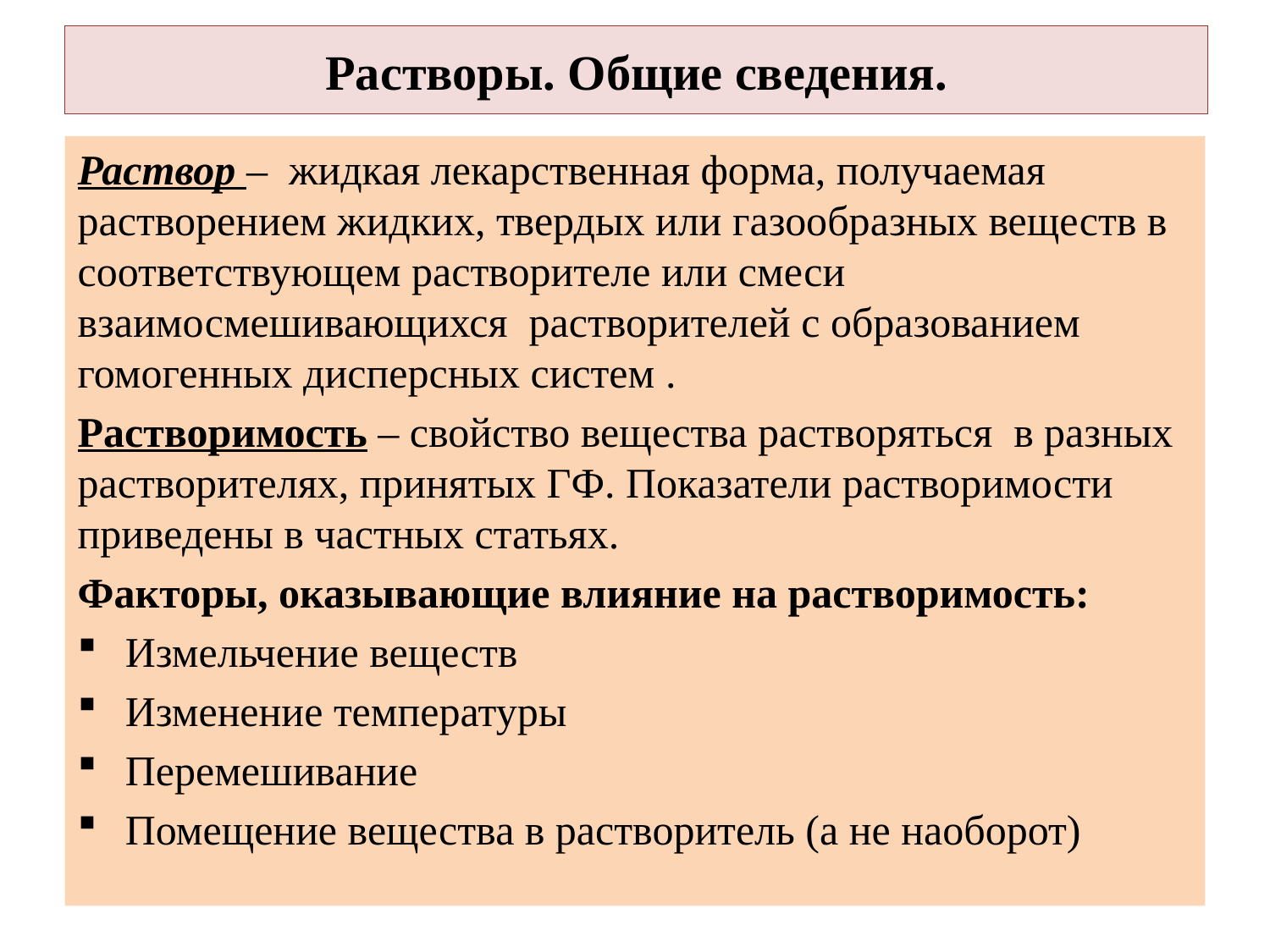

# Растворы. Общие сведения.
Раствор –  жидкая лекарственная форма, получаемая растворением жидких, твердых или газообразных веществ в соответствующем растворителе или смеси взаимосмешивающихся  растворителей с образованием гомогенных дисперсных систем .
Растворимость – свойство вещества растворяться  в разных растворителях, принятых ГФ. Показатели растворимости приведены в частных статьях.
Факторы, оказывающие влияние на растворимость:
Измельчение веществ
Изменение температуры
Перемешивание
Помещение вещества в растворитель (а не наоборот)